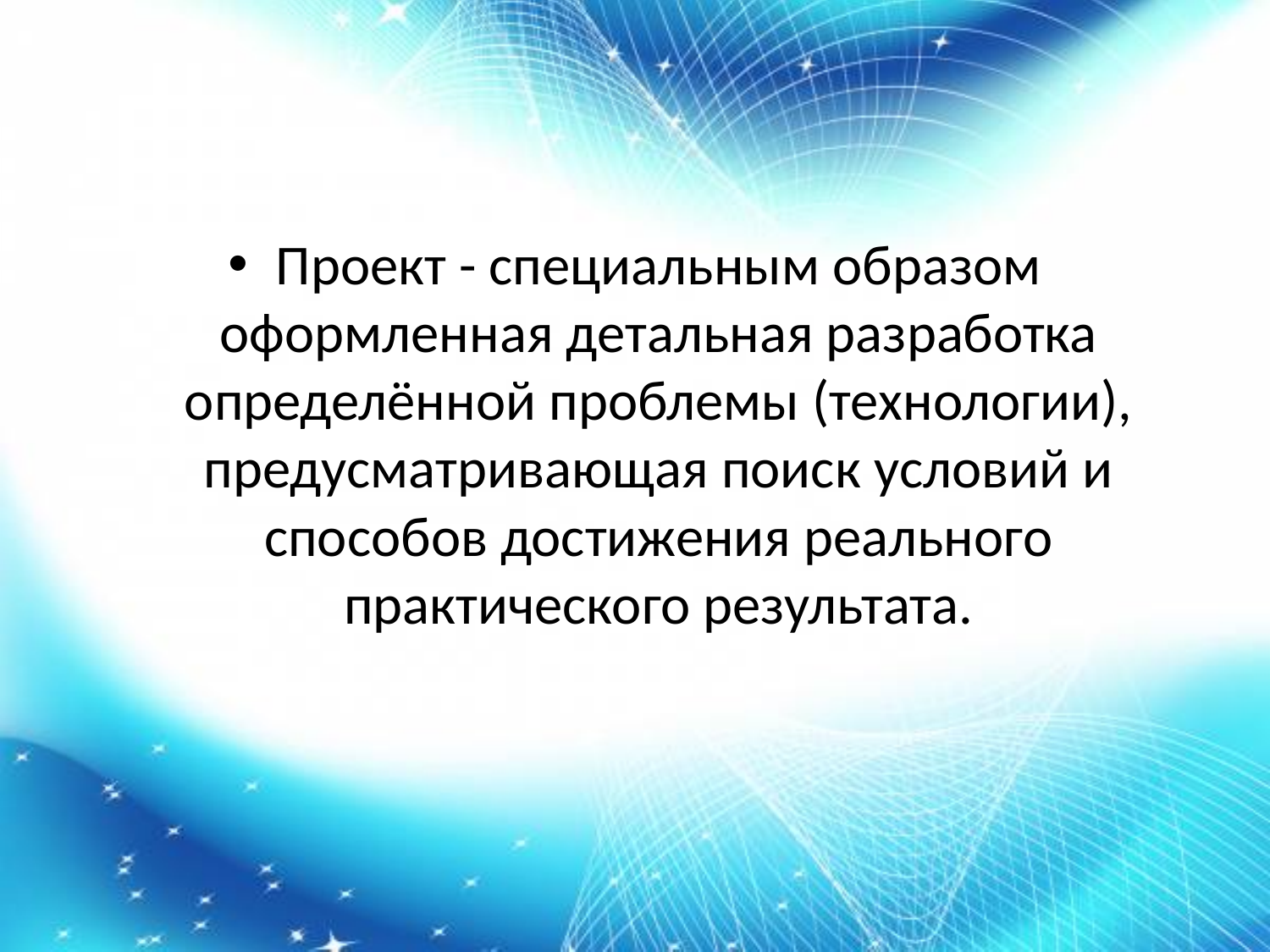

#
Проект - специальным образом оформленная детальная разработка определённой проблемы (технологии), предусматривающая поиск условий и способов достижения реального практического результата.